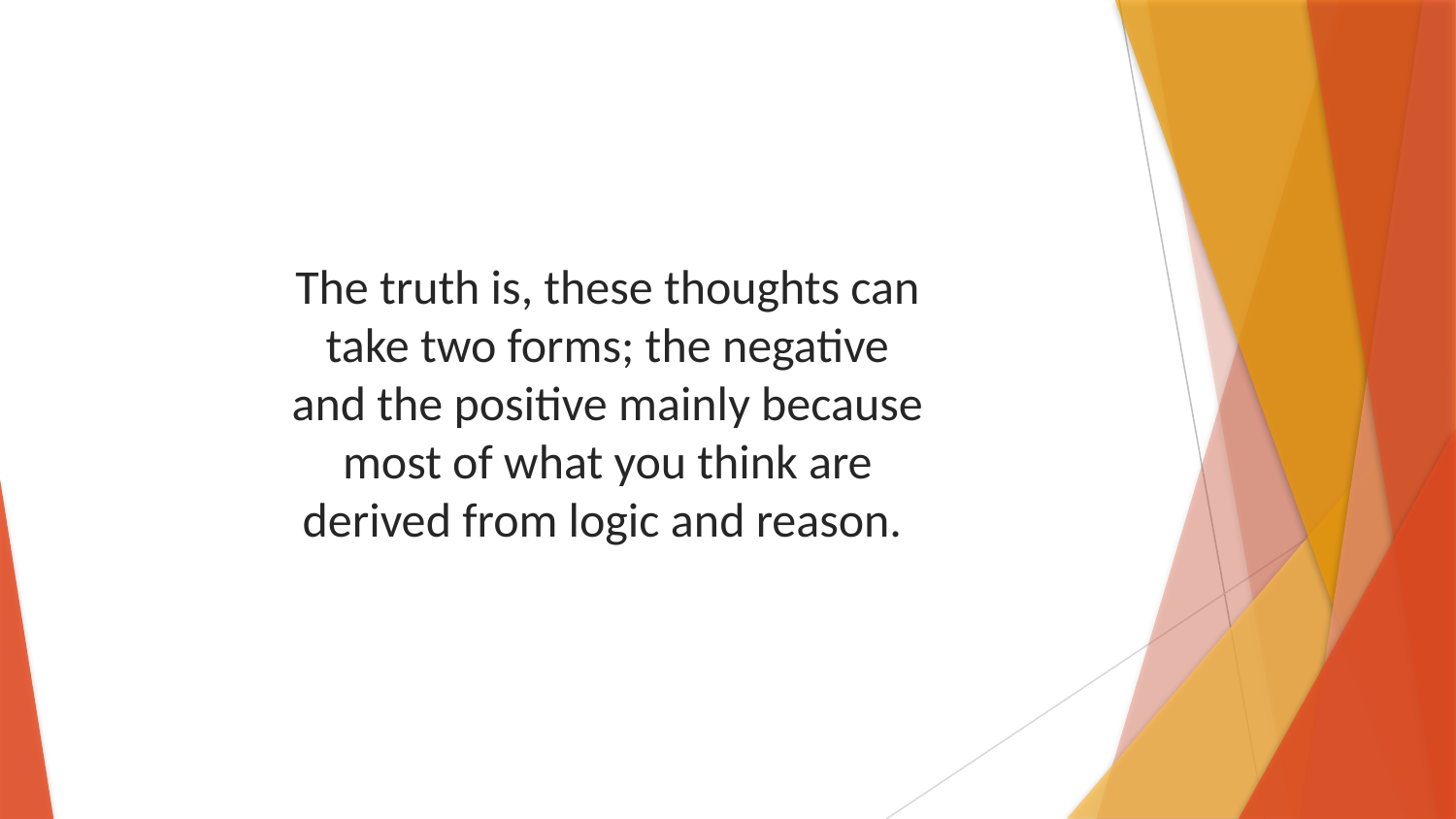

The truth is, these thoughts can take two forms; the negative and the positive mainly because most of what you think are derived from logic and reason.